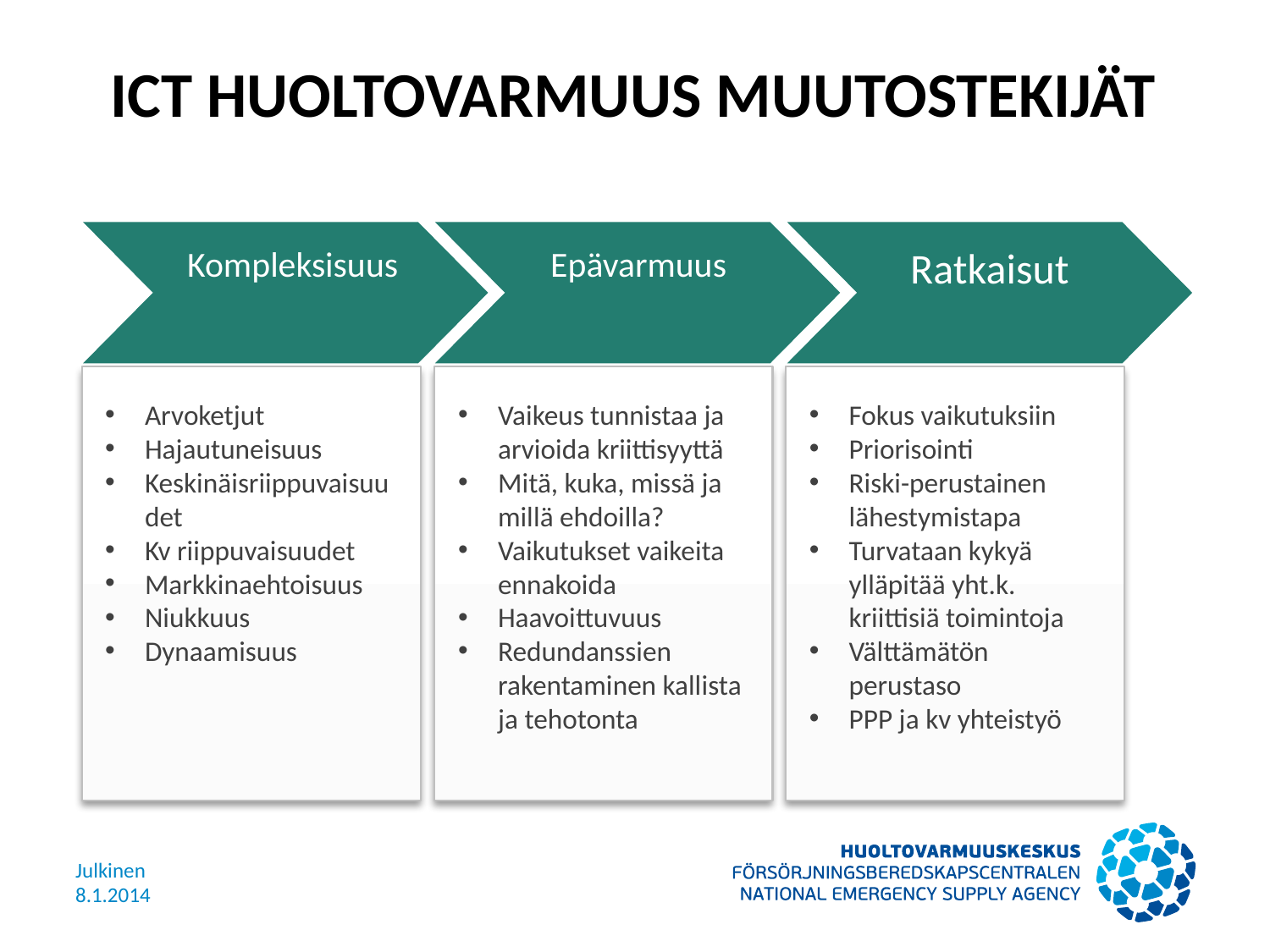

ICT HUOLTOVARMUUS MUUTOSTEKIJÄT

Kompleksisuus
Epävarmuus
Ratkaisut
Arvoketjut
Hajautuneisuus
Keskinäisriippuvaisuudet
Kv riippuvaisuudet
Markkinaehtoisuus
Niukkuus
Dynaamisuus
Vaikeus tunnistaa ja arvioida kriittisyyttä
Mitä, kuka, missä ja millä ehdoilla?
Vaikutukset vaikeita ennakoida
Haavoittuvuus
Redundanssien rakentaminen kallista ja tehotonta

Fokus vaikutuksiin
Priorisointi
Riski-perustainen lähestymistapa
Turvataan kykyä ylläpitää yht.k. kriittisiä toimintoja
Välttämätön perustaso
PPP ja kv yhteistyö
Julkinen
8.1.2014